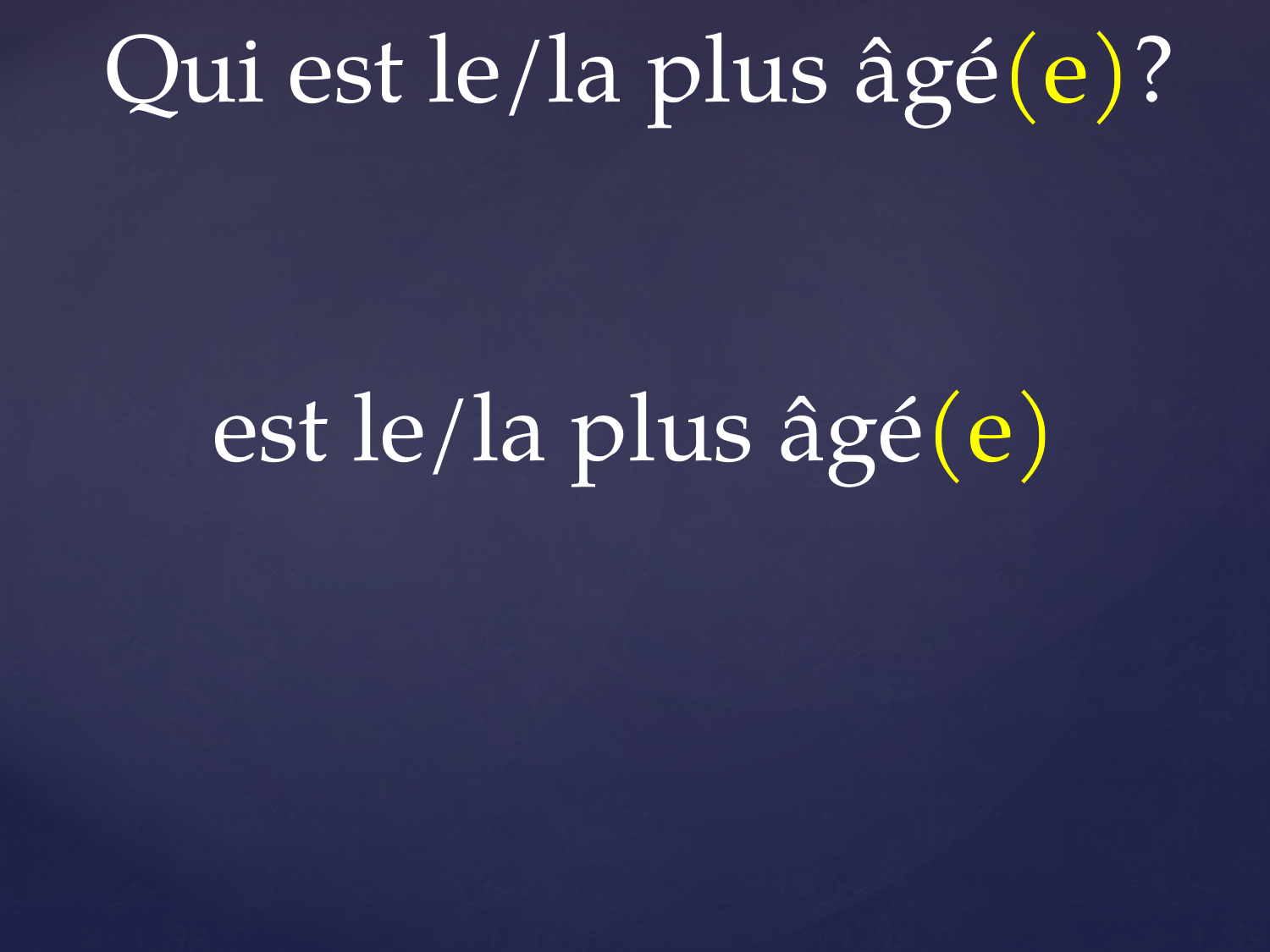

Qui est le/la plus âgé(e)?
est le/la plus âgé(e)